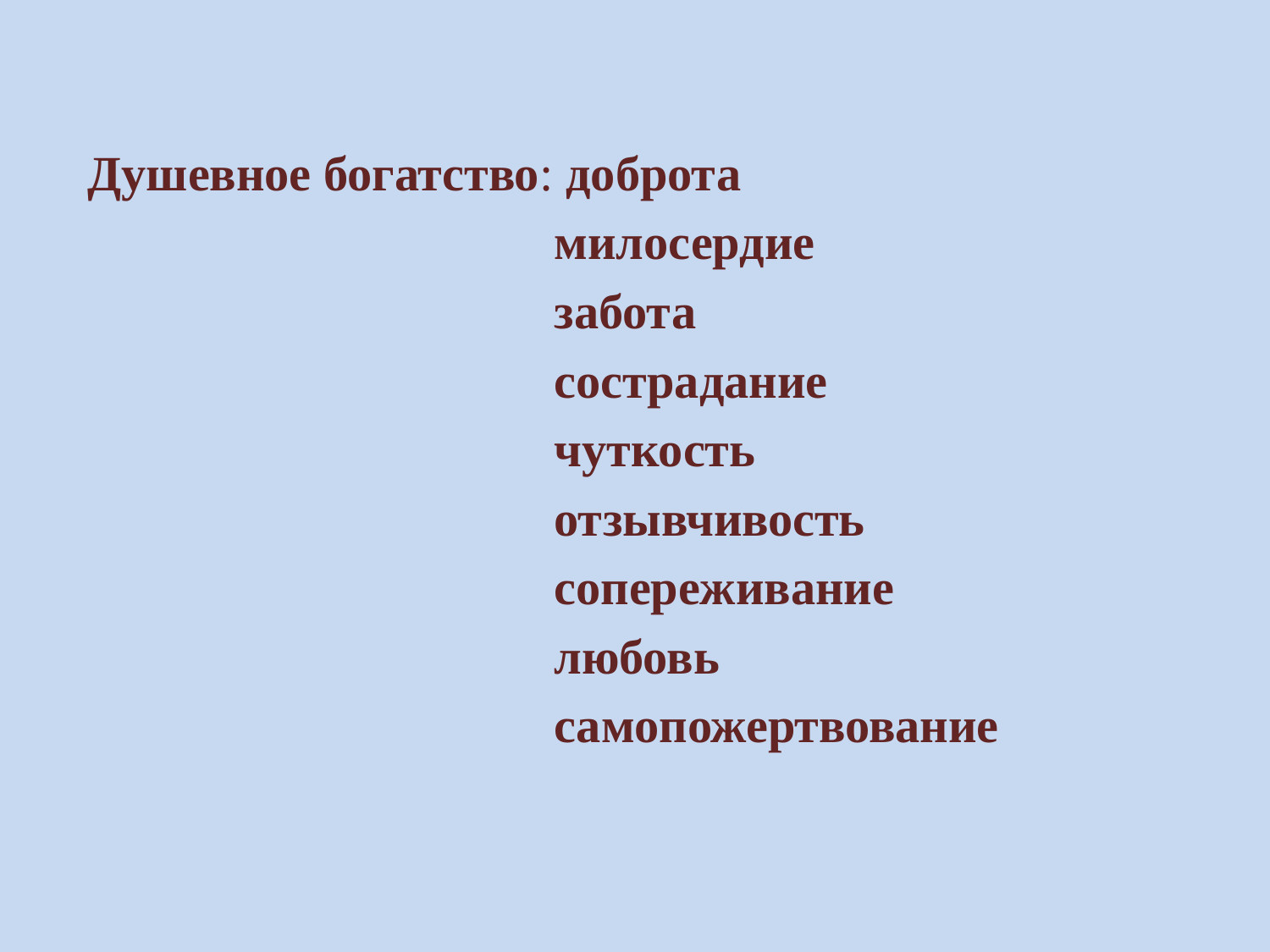

Душевное богатство: доброта
                                      милосердие
                                      забота
                                      сострадание
                                      чуткость
                                      отзывчивость
                                      сопереживание
                                      любовь
                                      самопожертвование